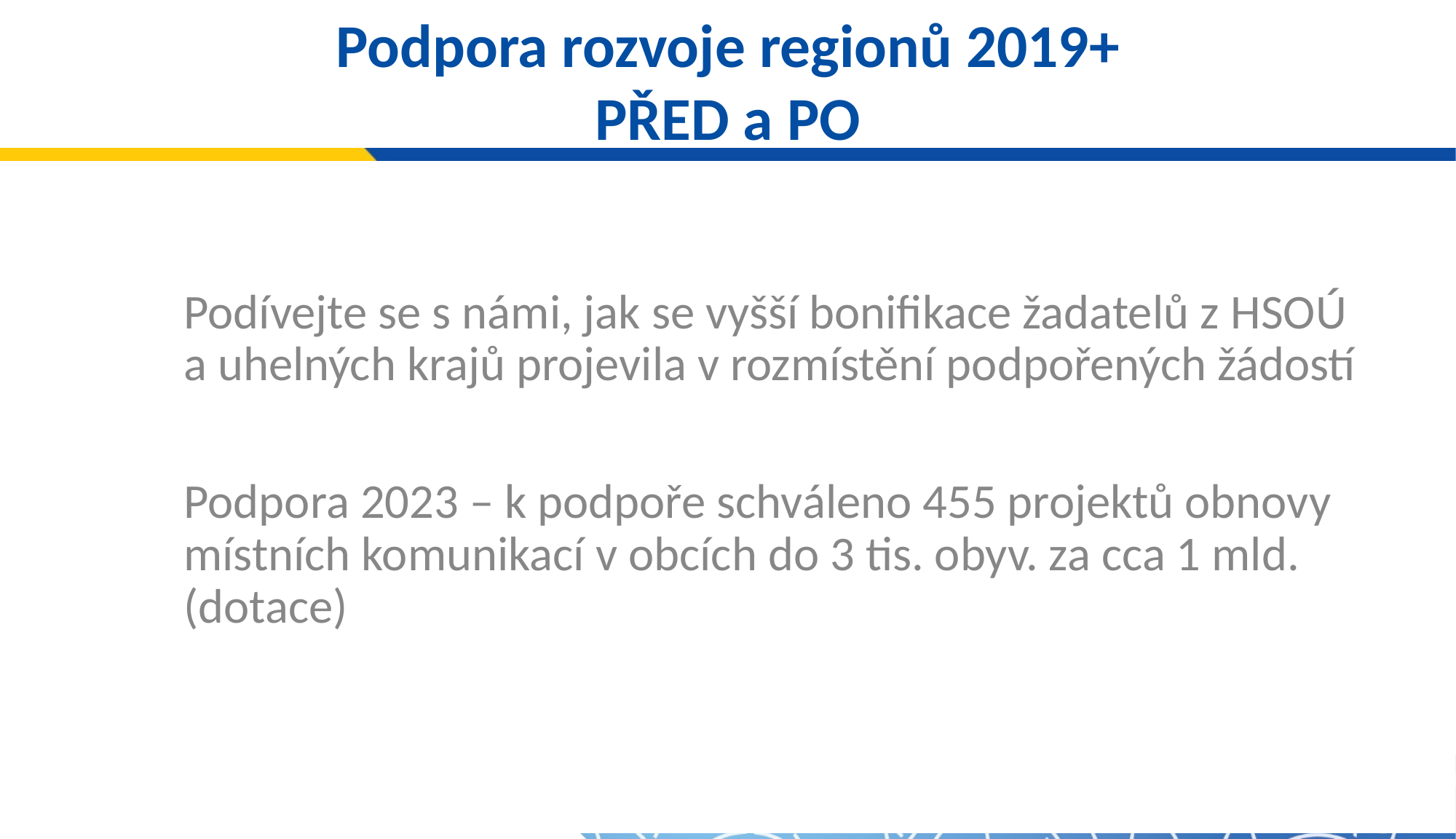

# Podpora rozvoje regionů 2019+ PŘED a PO

Podívejte se s námi, jak se vyšší bonifikace žadatelů z HSOÚ a uhelných krajů projevila v rozmístění podpořených žádostí

Podpora 2023 – k podpoře schváleno 455 projektů obnovy místních komunikací v obcích do 3 tis. obyv. za cca 1 mld. (dotace)